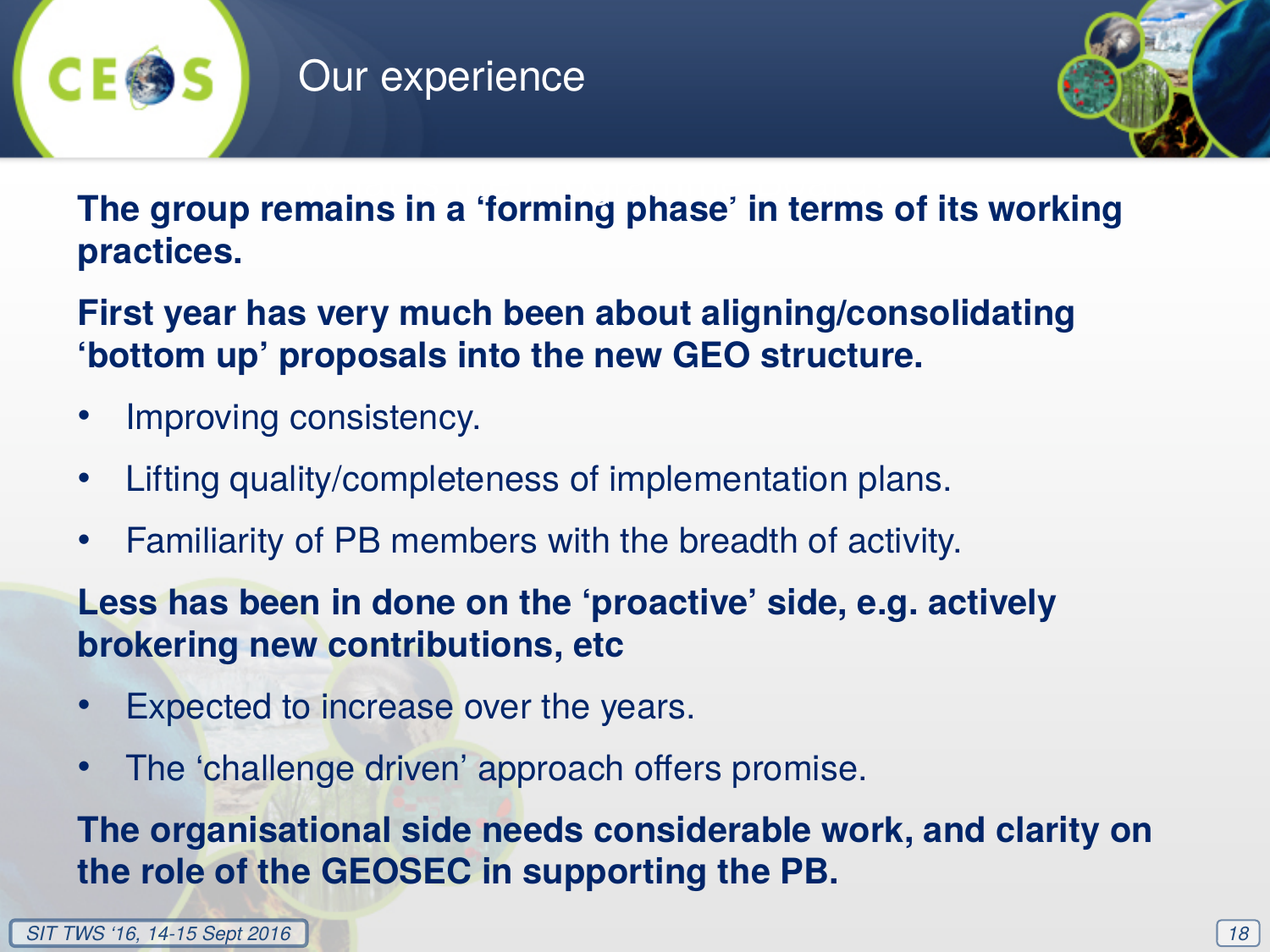

Our experience
What is the Programme Board?
The group remains in a ‘forming phase’ in terms of its working practices.
First year has very much been about aligning/consolidating ‘bottom up’ proposals into the new GEO structure.
Improving consistency.
Lifting quality/completeness of implementation plans.
Familiarity of PB members with the breadth of activity.
Less has been in done on the ‘proactive’ side, e.g. actively brokering new contributions, etc
Expected to increase over the years.
The ‘challenge driven’ approach offers promise.
The organisational side needs considerable work, and clarity on the role of the GEOSEC in supporting the PB.
18